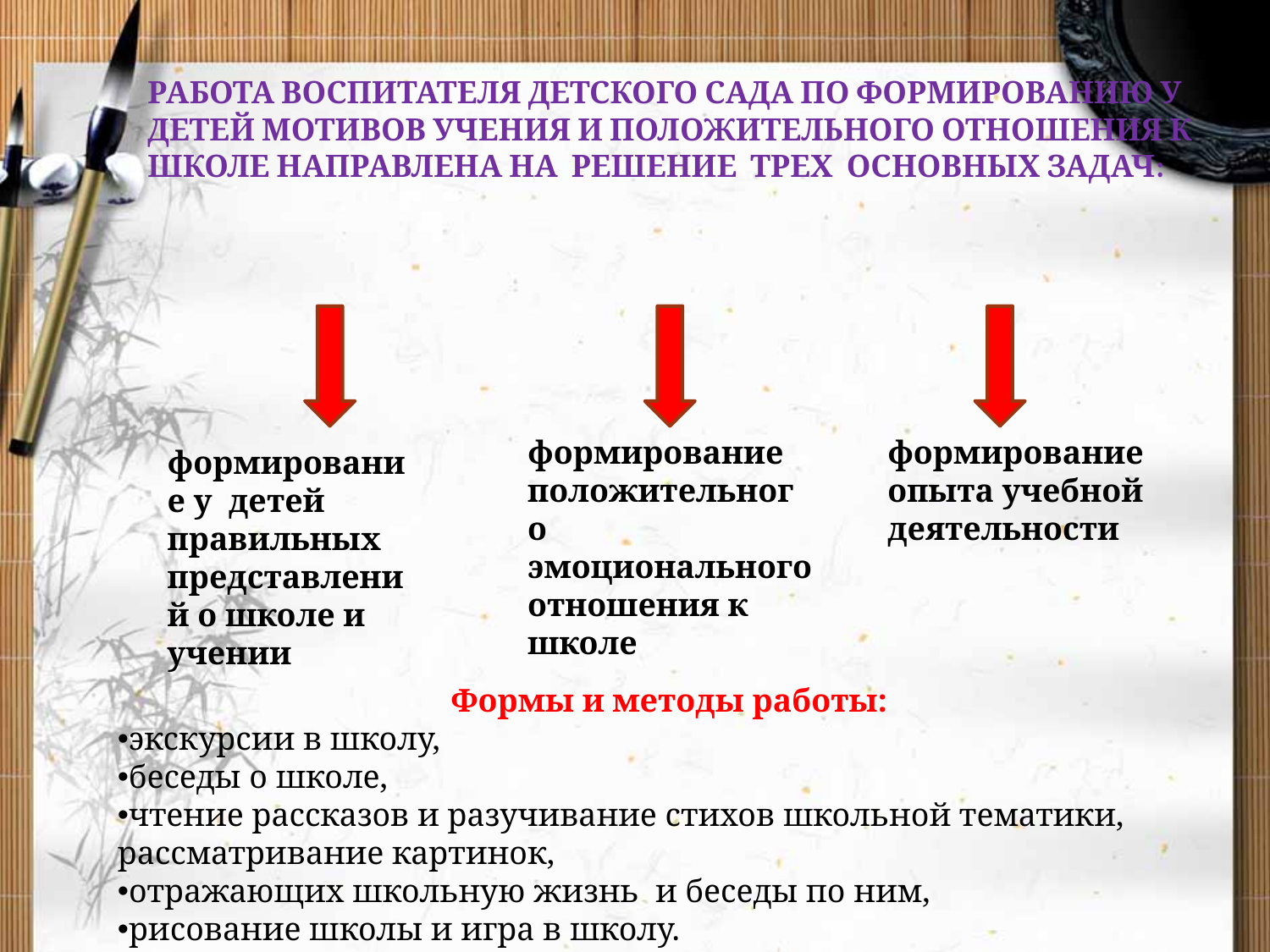

# Работа воспитателя детского сада по формированию у детей мотивов учения и положительного отношения к школе направлена на  решение  трех  основных задач:

формирование положительного эмоционального отношения к школе
формирование опыта учебной деятельности
формирование у  детей правильных представлений о школе и учении
                                             Формы и методы работы:
экскурсии в школу,
беседы о школе,
чтение рассказов и разучивание стихов школьной тематики, рассматривание картинок,
отражающих школьную жизнь  и беседы по ним,
рисование школы и игра в школу.